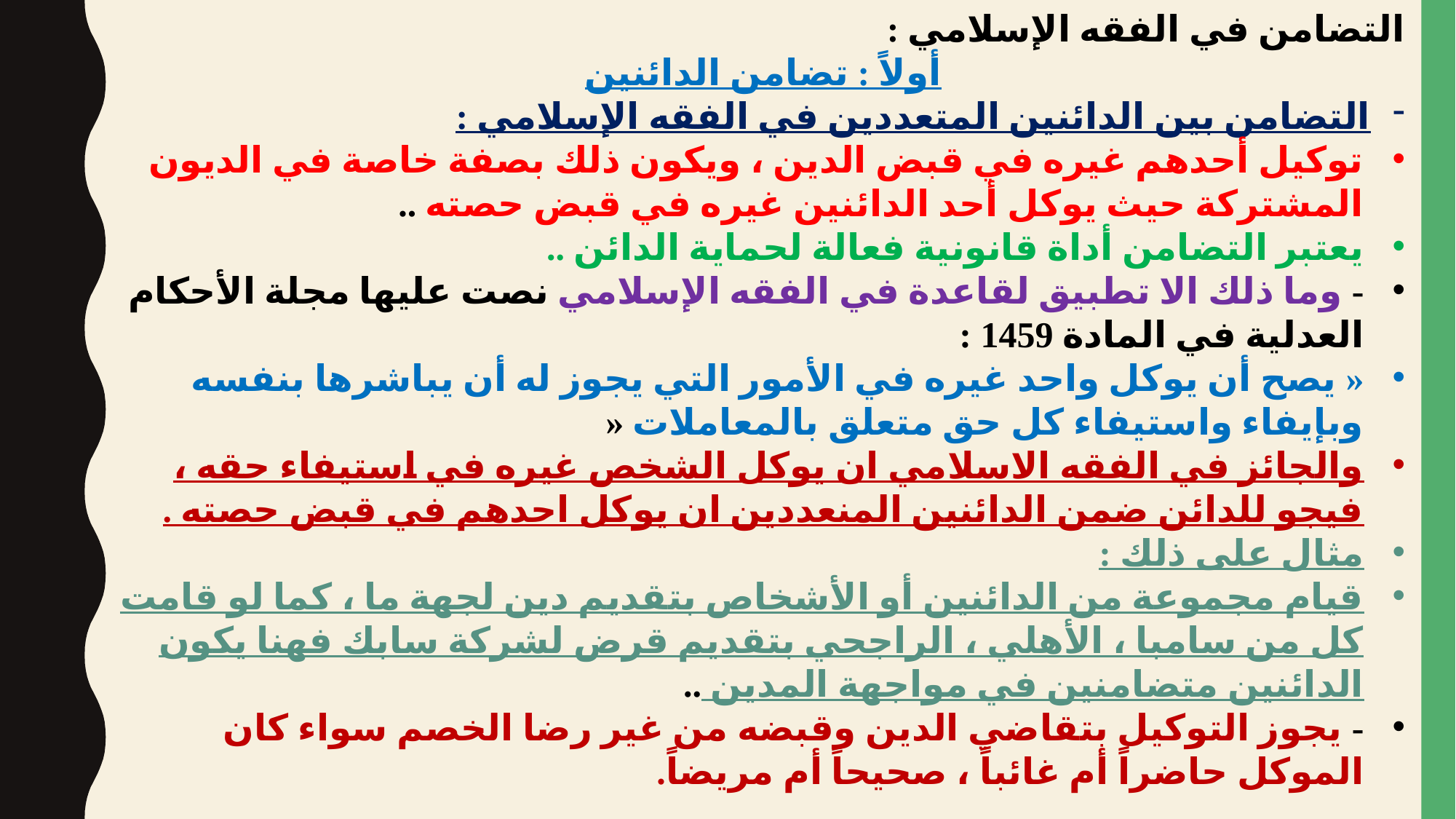

التضامن في الفقه الإسلامي :
أولاً : تضامن الدائنين
التضامن بين الدائنين المتعددين في الفقه الإسلامي :
توكيل أحدهم غيره في قبض الدين ، ويكون ذلك بصفة خاصة في الديون المشتركة حيث يوكل أحد الدائنين غيره في قبض حصته ..
يعتبر التضامن أداة قانونية فعالة لحماية الدائن ..
- وما ذلك الا تطبيق لقاعدة في الفقه الإسلامي نصت عليها مجلة الأحكام العدلية في المادة 1459 :
« يصح أن يوكل واحد غيره في الأمور التي يجوز له أن يباشرها بنفسه وبإيفاء واستيفاء كل حق متعلق بالمعاملات «
والجائز في الفقه الاسلامي ان يوكل الشخص غيره في استيفاء حقه ، فيجو للدائن ضمن الدائنين المنعددين ان يوكل احدهم في قبض حصته .
مثال على ذلك :
قيام مجموعة من الدائنين أو الأشخاص بتقديم دين لجهة ما ، كما لو قامت كل من سامبا ، الأهلي ، الراجحي بتقديم قرض لشركة سابك فهنا يكون الدائنين متضامنين في مواجهة المدين ..
- يجوز التوكيل بتقاضي الدين وقبضه من غير رضا الخصم سواء كان الموكل حاضراً أم غائباً ، صحيحاً أم مريضاً.